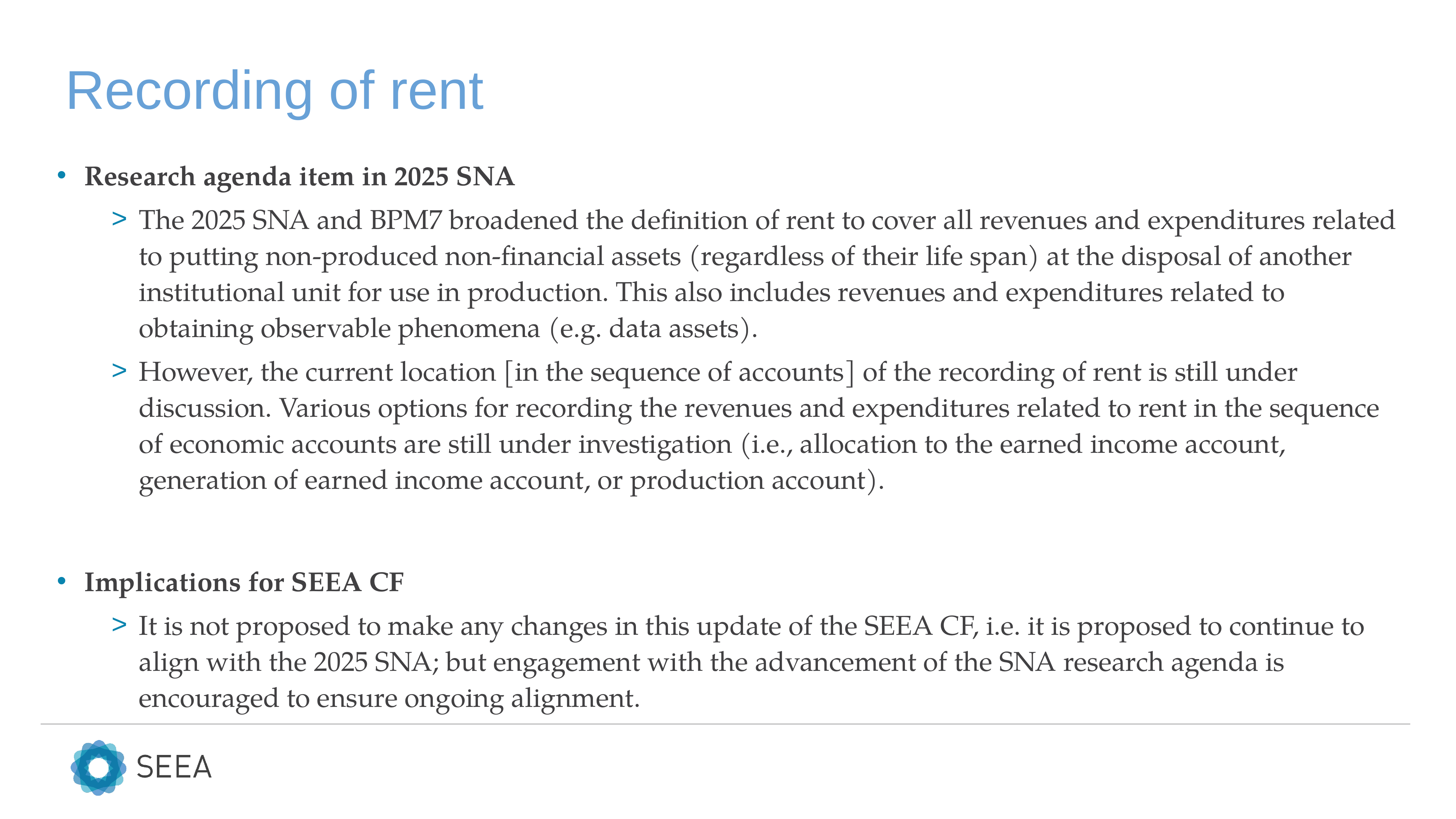

# Recording of rent
Research agenda item in 2025 SNA
The 2025 SNA and BPM7 broadened the definition of rent to cover all revenues and expenditures related to putting non-produced non-financial assets (regardless of their life span) at the disposal of another institutional unit for use in production. This also includes revenues and expenditures related to obtaining observable phenomena (e.g. data assets).
However, the current location [in the sequence of accounts] of the recording of rent is still under discussion. Various options for recording the revenues and expenditures related to rent in the sequence of economic accounts are still under investigation (i.e., allocation to the earned income account, generation of earned income account, or production account).

Implications for SEEA CF
It is not proposed to make any changes in this update of the SEEA CF, i.e. it is proposed to continue to align with the 2025 SNA; but engagement with the advancement of the SNA research agenda is encouraged to ensure ongoing alignment.